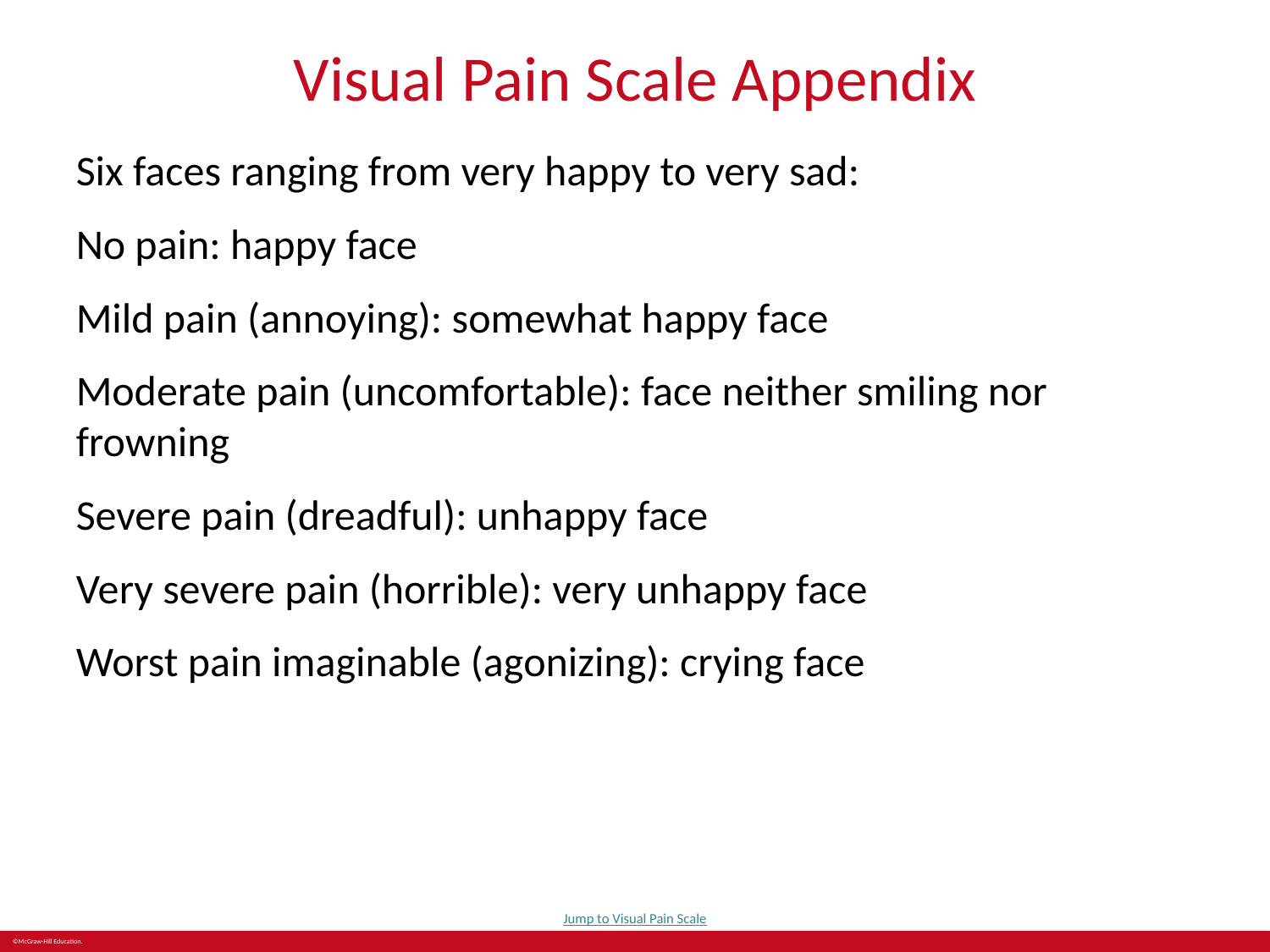

# Visual Pain Scale Appendix
Six faces ranging from very happy to very sad:
No pain: happy face
Mild pain (annoying): somewhat happy face
Moderate pain (uncomfortable): face neither smiling nor frowning
Severe pain (dreadful): unhappy face
Very severe pain (horrible): very unhappy face
Worst pain imaginable (agonizing): crying face
Jump to Visual Pain Scale